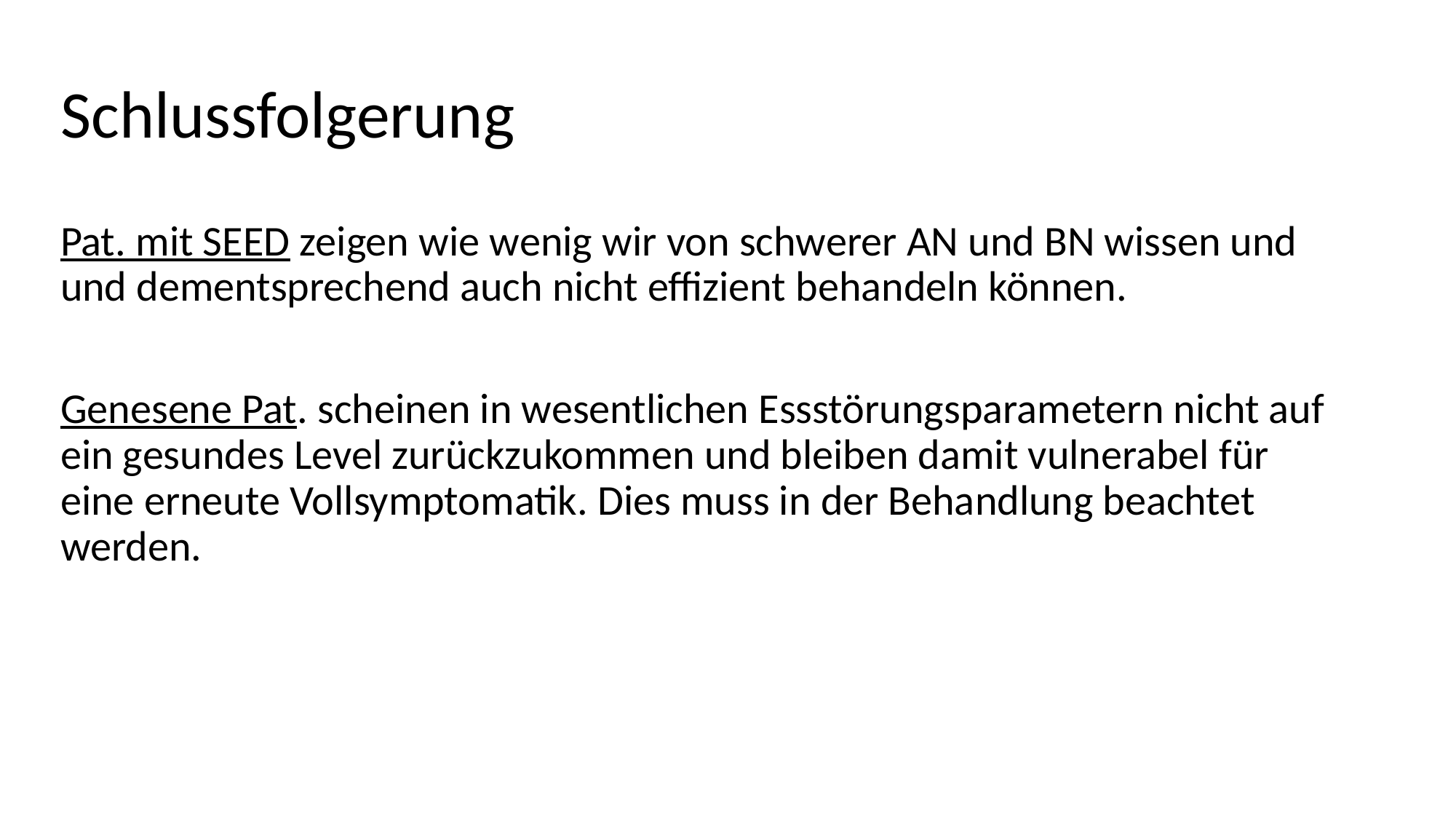

# Schlussfolgerung
Pat. mit SEED zeigen wie wenig wir von schwerer AN und BN wissen und und dementsprechend auch nicht effizient behandeln können.

Genesene Pat. scheinen in wesentlichen Essstörungsparametern nicht auf ein gesundes Level zurückzukommen und bleiben damit vulnerabel für eine erneute Vollsymptomatik. Dies muss in der Behandlung beachtet werden.